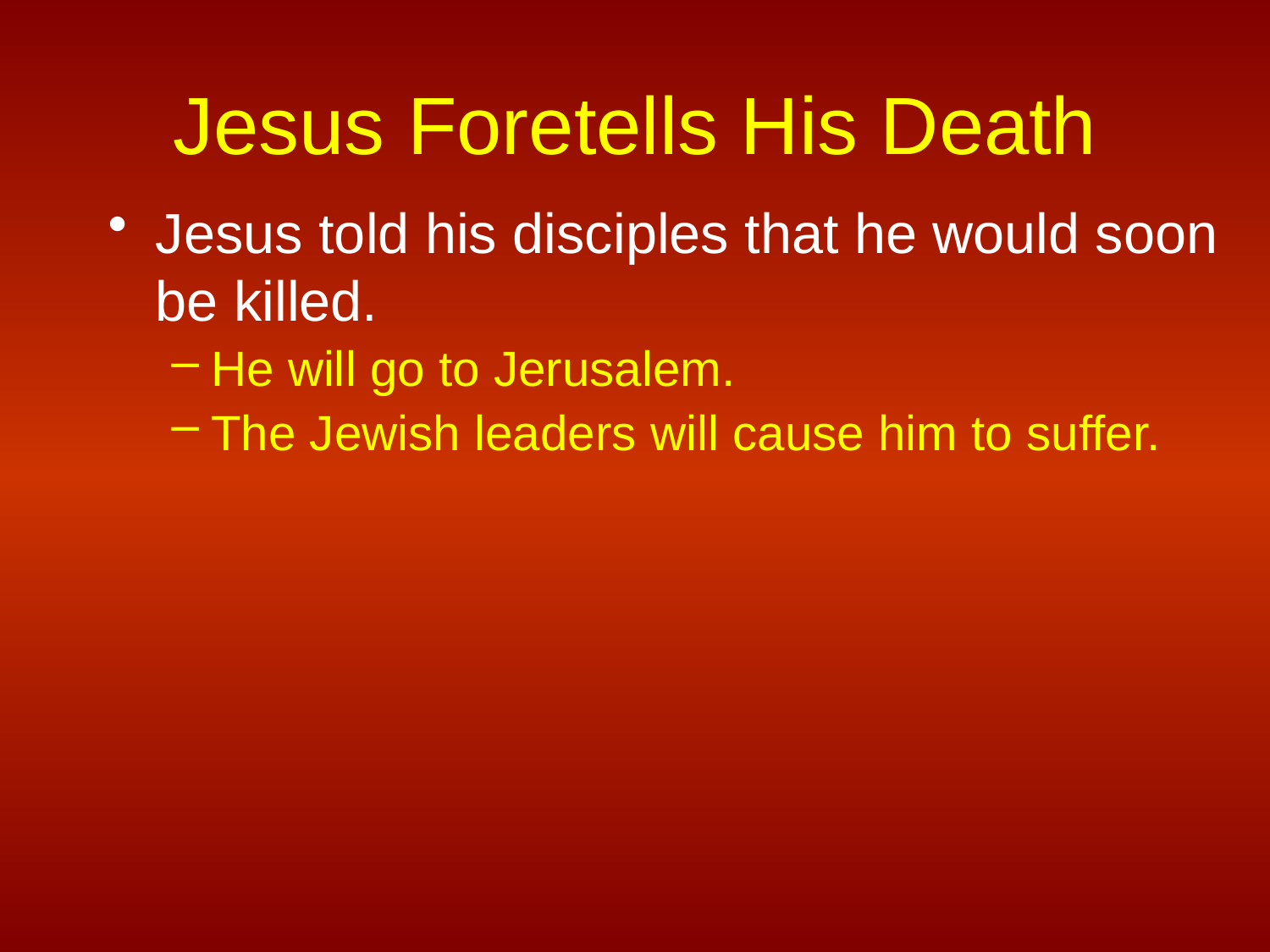

# Jesus Foretells His Death
Jesus told his disciples that he would soon be killed.
He will go to Jerusalem.
The Jewish leaders will cause him to suffer.